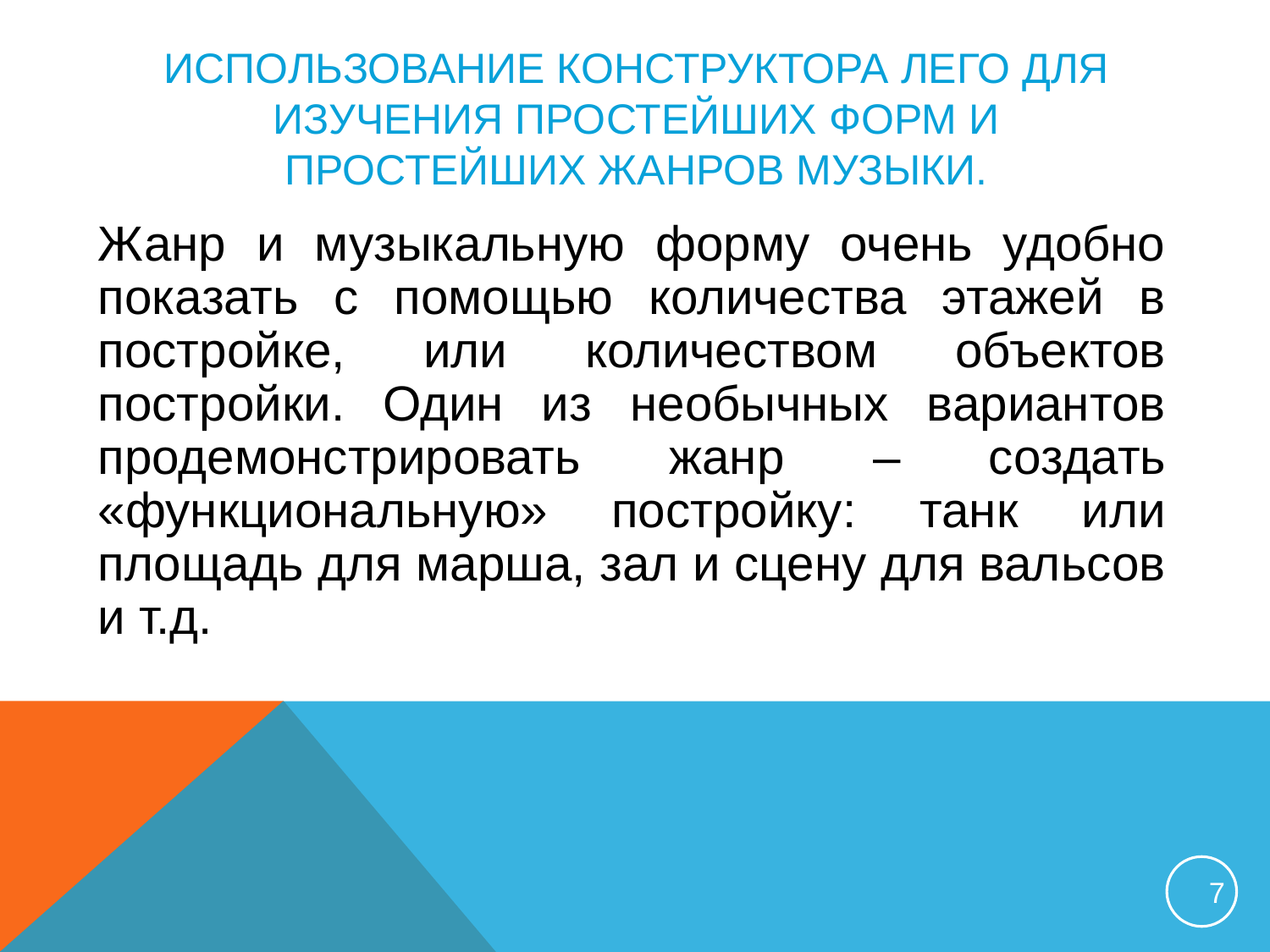

# Использование конструктора лего для изучения простейших форм и простейших жанров музыки.
Жанр и музыкальную форму очень удобно показать с помощью количества этажей в постройке, или количеством объектов постройки. Один из необычных вариантов продемонстрировать жанр – создать «функциональную» постройку: танк или площадь для марша, зал и сцену для вальсов и т.д.

7